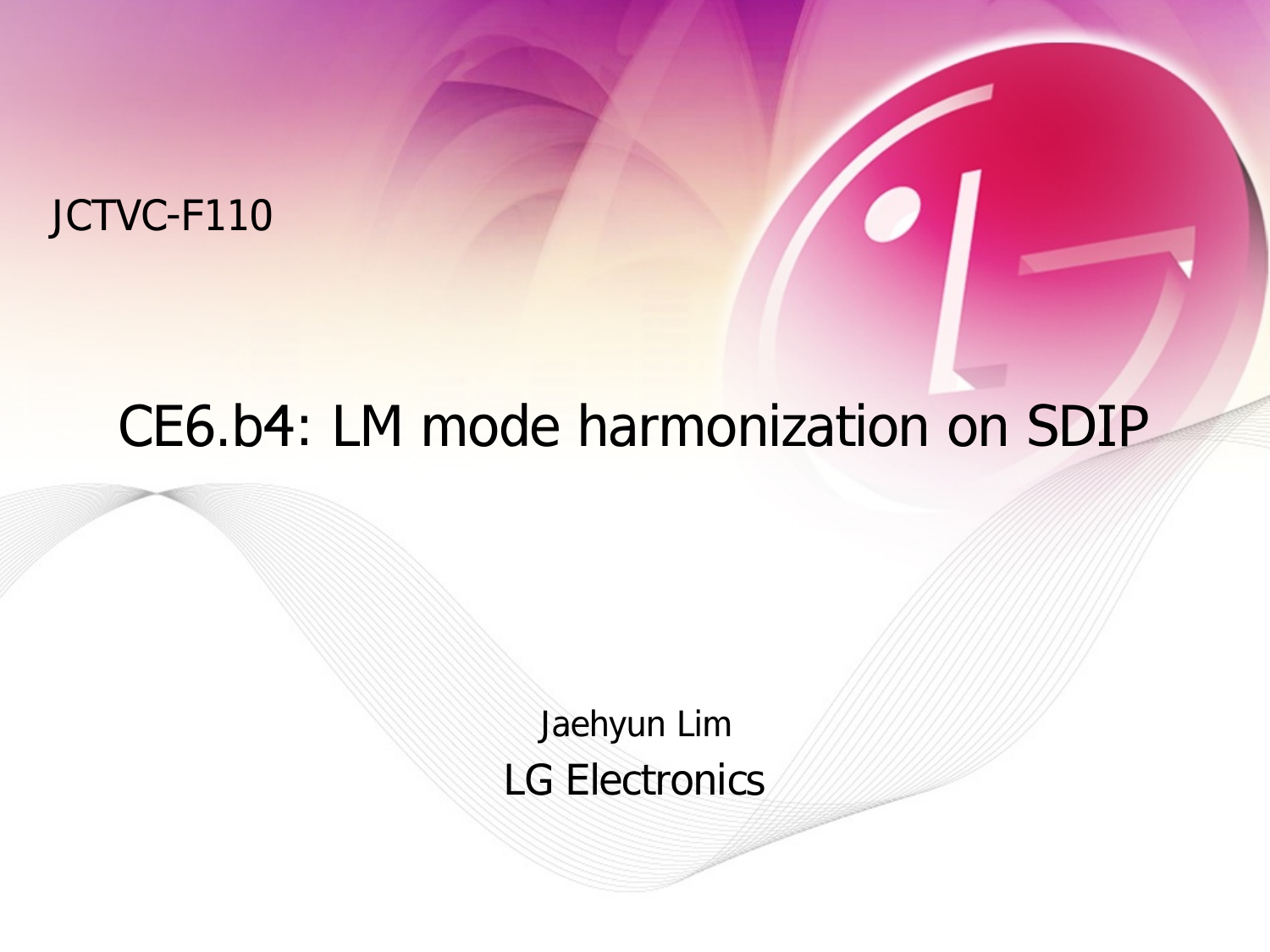

JCTVC-F110
# CE6.b4: LM mode harmonization on SDIP
Jaehyun Lim
LG Electronics